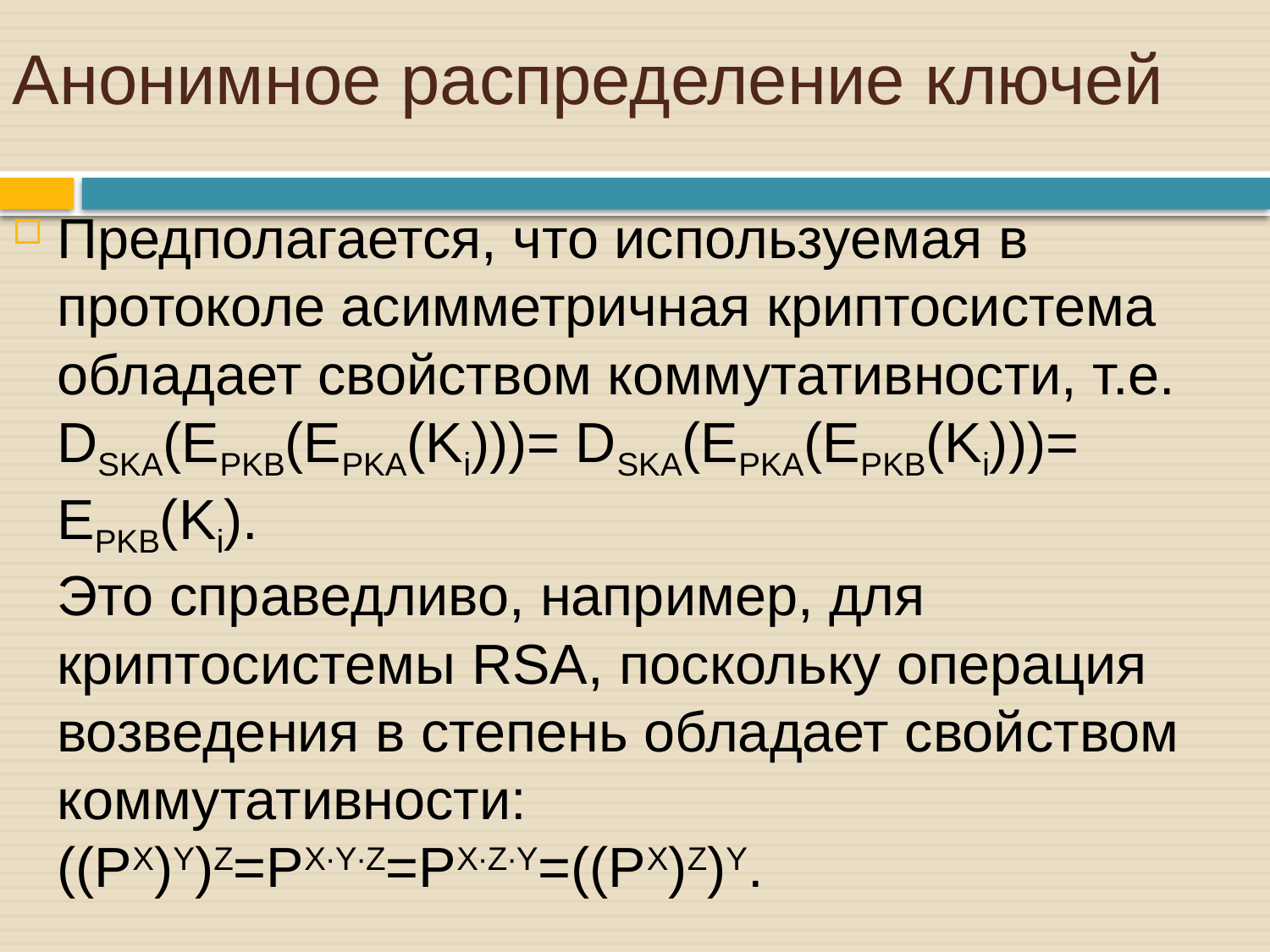

# Анонимное распределение ключей
Предполагается, что используемая в протоколе асимметричная криптосистема обладает свойством коммутативности, т.е.
DSKA(EPKB(EPKA(Ki)))= DSKA(EPKA(EPKB(Ki)))= EPKB(Ki).
Это справедливо, например, для криптосистемы RSA, поскольку операция возведения в степень обладает свойством коммутативности:
((PX)Y)Z=PX∙Y∙Z=PX∙Z∙Y=((PX)Z)Y.